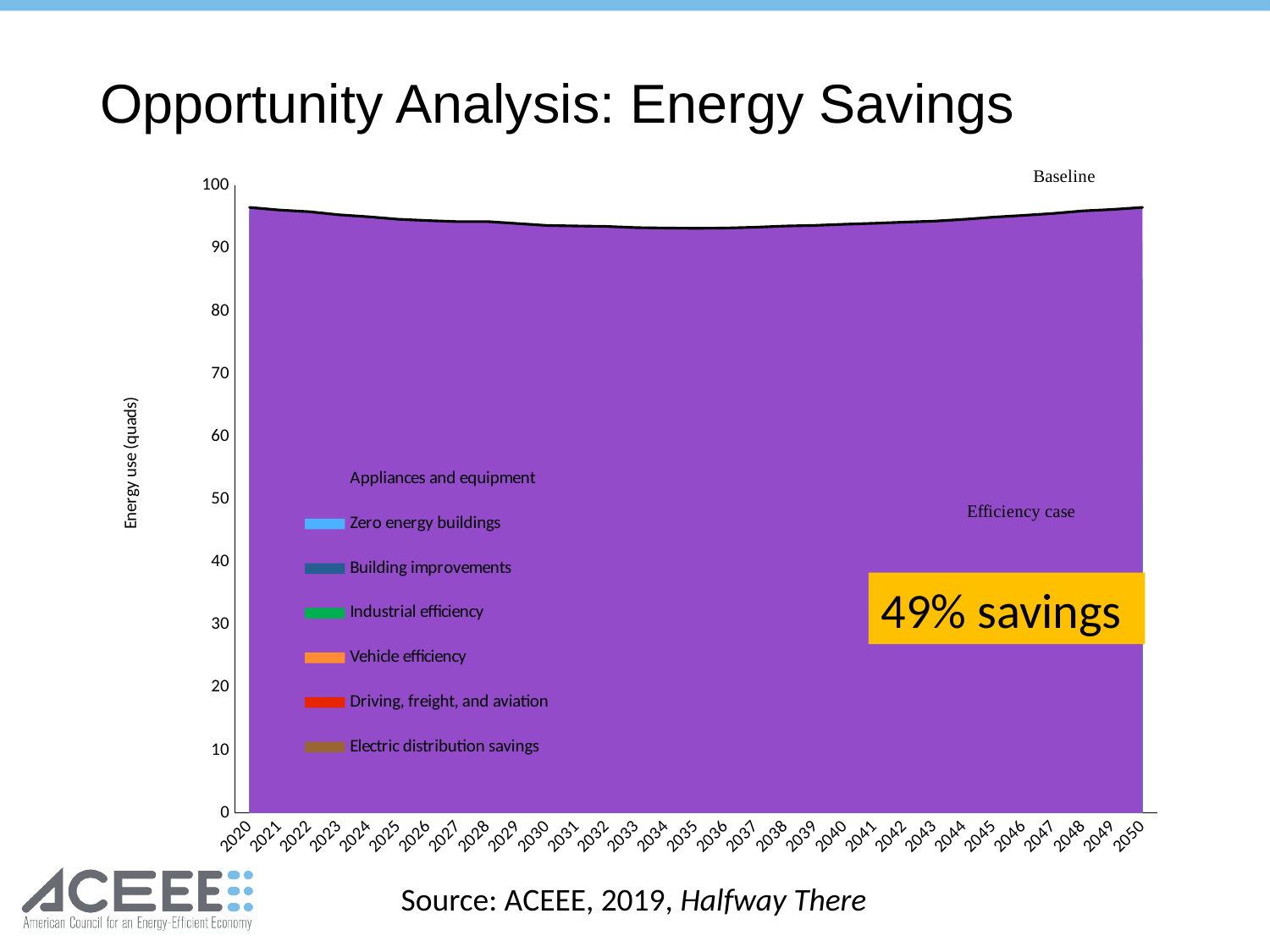

Opportunity Analysis: Energy Savings

### Chart

| Category | Appliances and equipment | Zero energy buildings | Building improvements | Industrial efficiency | Vehicle efficiency | Driving, freight, and aviation | Electric distribution savings | Efficiency case | Baseline |
|---|---|---|---|---|---|---|---|---|---|
| 2020 | 96.53376428762691 | 96.47749826803641 | 96.46710511307958 | 96.0112638854263 | 95.8386411524958 | 95.81440463997116 | 95.75702172216758 | 95.71173704743315 | 96.5337642876269 |
| 2021 | 96.11162008612557 | 95.97971756406203 | 95.94933385139663 | 95.03698671414358 | 94.68624855116914 | 94.62780778579335 | 94.22515525622289 | 94.13634178104121 | 96.11162008612558 |
| 2022 | 95.84845490037037 | 95.63003308208063 | 95.57053024531133 | 94.2276447291443 | 93.6963047057906 | 93.58727310747291 | 92.84199203365367 | 92.70256660716285 | 95.84845490037038 |
| 2023 | 95.34823164291876 | 95.0012928753436 | 94.90453886784759 | 93.1374192570657 | 92.4232040513818 | 92.25332958547715 | 91.17167599219475 | 90.97593677940202 | 95.34823164291876 |
| 2024 | 95.0313034554171 | 94.46266880289403 | 94.32035417645993 | 92.14404297322054 | 91.24315503843613 | 91.00574794943242 | 89.59803417418807 | 89.33936272642923 | 95.03130345541712 |
| 2025 | 94.63944573171791 | 93.85694110643507 | 93.66098922518374 | 91.09151997731385 | 89.87484489278378 | 89.56205535761397 | 87.83602342509141 | 87.50919891006042 | 94.6394457317179 |
| 2026 | 94.4261818177303 | 93.46906621165019 | 93.2110801393308 | 90.25331296713827 | 88.717921898717 | 88.29487957443234 | 86.26615937599104 | 85.89243794255285 | 94.42618181773028 |
| 2027 | 94.26137388888573 | 93.1261023881435 | 92.79822788108179 | 89.46195931224163 | 87.60601888565404 | 87.05117115282096 | 84.73820103092906 | 84.31843246391678 | 94.26137388888571 |
| 2028 | 94.26712149796774 | 92.95834097282747 | 92.55266390144428 | 88.84273053407775 | 86.65715988193008 | 85.92822591570376 | 83.33741426602018 | 82.87208667227594 | 94.26712149796772 |
| 2029 | 93.95893585170444 | 92.43766126897853 | 91.94750600919541 | 87.89614000702527 | 85.39277457253357 | 84.44089586546164 | 81.58972111273509 | 81.08234292058475 | 93.95893585170444 |
| 2030 | 93.6442592225785 | 91.87991060002861 | 91.29705529847837 | 86.91804577015994 | 84.09771262451042 | 82.88363927132453 | 79.77868057123844 | 79.23142499643643 | 93.6442592225785 |
| 2031 | 93.56536579445405 | 91.49762007017915 | 90.78050742739879 | 86.08929537495366 | 82.94476009150847 | 81.43885452978182 | 78.09150090684868 | 77.5042841292855 | 93.56536579445404 |
| 2032 | 93.49399960827165 | 91.15378347767205 | 90.28140093157364 | 85.28800553275381 | 81.82257048275292 | 80.00417656024047 | 76.4287399231696 | 75.80219572209327 | 93.49399960827164 |
| 2033 | 93.30606912060092 | 90.6890316056585 | 89.64171310227086 | 84.37181431086042 | 80.59244099814433 | 78.43437377663781 | 74.64138103683985 | 73.97885530651561 | 93.30606912060091 |
| 2034 | 93.24082775354195 | 90.31344705938766 | 89.0697630927115 | 83.53956909376987 | 79.43774436148125 | 76.90846695221741 | 72.90087388275401 | 72.20385900863455 | 93.24082775354194 |
| 2035 | 93.20242524622094 | 89.9858934237099 | 88.52686623165621 | 82.7538049456824 | 78.1715217604742 | 75.26280014151878 | 71.05475030250534 | 70.32604798940494 | 93.20242524622095 |
| 2036 | 93.24292448000195 | 89.77665878126017 | 88.08443937355158 | 82.10235767620173 | 77.03535696579792 | 73.73719894147366 | 69.33620552439353 | 68.576482271568 | 93.24292448000196 |
| 2037 | 93.37160703473967 | 89.67783028954759 | 87.73458037633571 | 81.55357253066575 | 75.99007861694732 | 72.27439160391006 | 67.68198304587305 | 66.89250335750833 | 93.37160703473967 |
| 2038 | 93.56101918994742 | 89.67820752062 | 87.46659019866473 | 81.09767983351416 | 75.0298879850068 | 70.89024878704659 | 66.11904349111907 | 65.30093831522174 | 93.56101918994742 |
| 2039 | 93.66070173697108 | 89.5851702233456 | 87.08775794595734 | 80.54607899833887 | 73.99204011095824 | 69.42633474914156 | 64.47815285762975 | 63.63358233656777 | 93.66070173697109 |
| 2040 | 93.85003077671493 | 89.56315753300053 | 86.75681990213813 | 80.05376430191336 | 73.00567548002047 | 68.01502874140412 | 62.89138791029166 | 62.02092892048398 | 93.85003077671493 |
| 2041 | 93.99972461869825 | 89.52115198751795 | 86.41335730302036 | 79.56579322681104 | 72.03018354213366 | 66.62854306801992 | 61.37123078103166 | 60.517579997564376 | 93.99972461869824 |
| 2042 | 94.18176262995225 | 89.51443658667303 | 86.10512982194008 | 79.11496771767386 | 71.10199814443499 | 65.32583629291624 | 59.93688849002147 | 59.09788895466369 | 94.18176262995225 |
| 2043 | 94.33670428293786 | 89.49631810472972 | 85.79228728829081 | 78.67012509041884 | 70.18217447195603 | 64.02388643409384 | 58.48761126399382 | 57.664612862996144 | 94.33670428293786 |
| 2044 | 94.62429911940023 | 89.61645119201302 | 85.61590873683825 | 78.36292255856252 | 69.38048826396782 | 62.86396898690898 | 57.18146513794932 | 56.37279803181705 | 94.62429911940025 |
| 2045 | 94.97633170520295 | 89.81518239926358 | 85.52054427637553 | 78.14297870842283 | 68.64993721674468 | 61.775490236503856 | 55.93187760304717 | 55.13738279154228 | 94.97633170520295 |
| 2046 | 95.25490408166877 | 89.9700821790162 | 85.38597208591203 | 77.88961167150262 | 67.90731090154969 | 60.70767933949786 | 54.7102215836482 | 53.930012166191084 | 95.25490408166877 |
| 2047 | 95.56796096017945 | 90.17261356533791 | 85.30214895593568 | 77.69102051148161 | 67.21361159837427 | 59.68999626786698 | 53.52715144735215 | 52.76134993516724 | 95.56796096017946 |
| 2048 | 95.97261767305554 | 90.48430621115737 | 85.32570116514904 | 77.5947626062714 | 66.60352966676592 | 58.7852366819089 | 52.453036113450956 | 51.69991305208838 | 95.97261767305557 |
| 2049 | 96.20486292909774 | 90.641473462305 | 85.20195626044541 | 77.35725141552304 | 65.88775014843009 | 57.77830666319757 | 51.27227131379294 | 50.53267955296785 | 96.20486292909773 |
| 2050 | 96.53271404616385 | 90.89172499499166 | 85.17308414479486 | 77.21234773094976 | 65.24302551315172 | 56.866935191644906 | 50.186704089568224 | 49.45975739875861 | 96.53271404616385 |
49% savings
Source: ACEEE, 2019, Halfway There